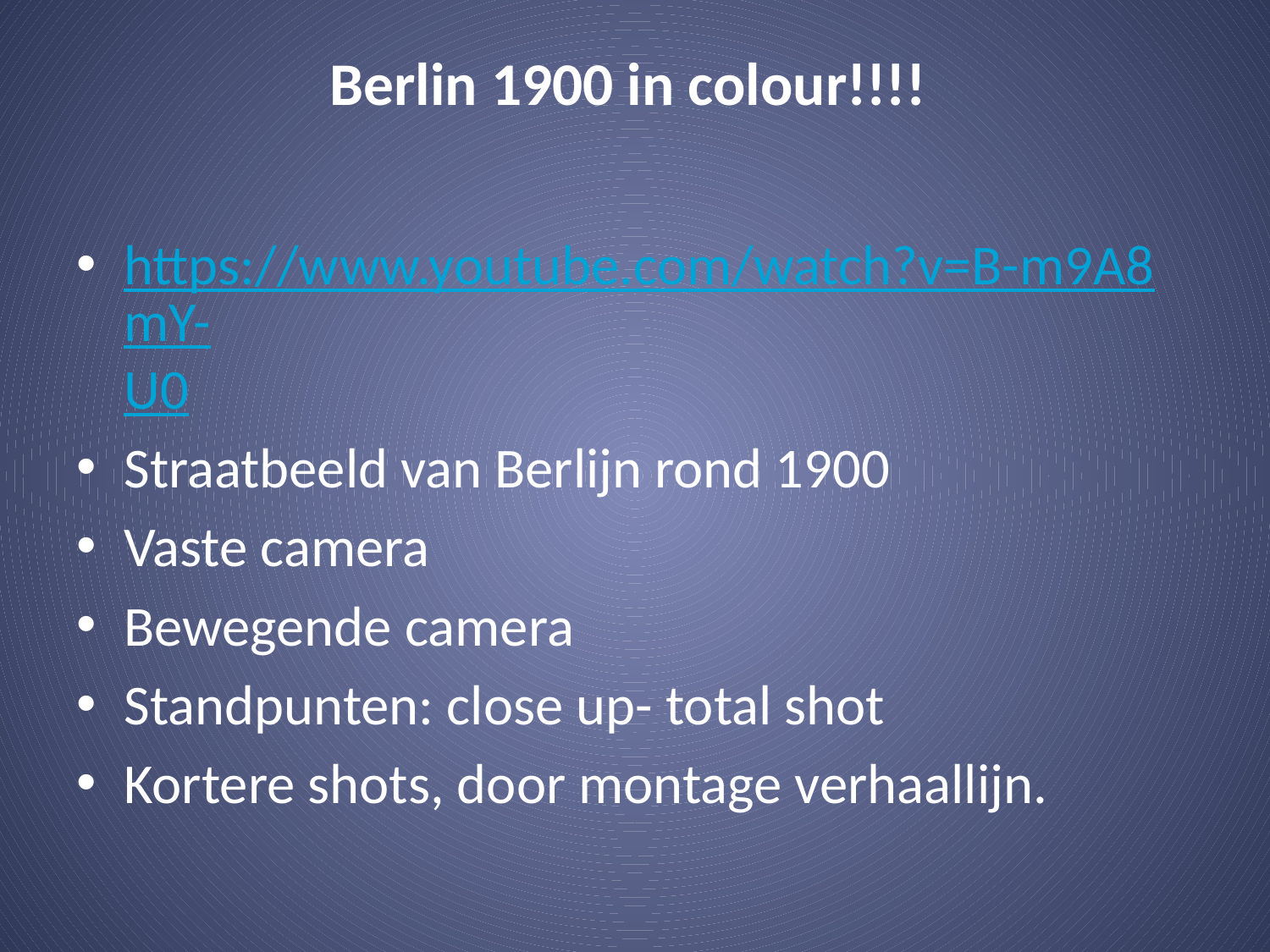

# Berlin 1900 in colour!!!!
https://www.youtube.com/watch?v=B-m9A8mY-U0
Straatbeeld van Berlijn rond 1900
Vaste camera
Bewegende camera
Standpunten: close up- total shot
Kortere shots, door montage verhaallijn.